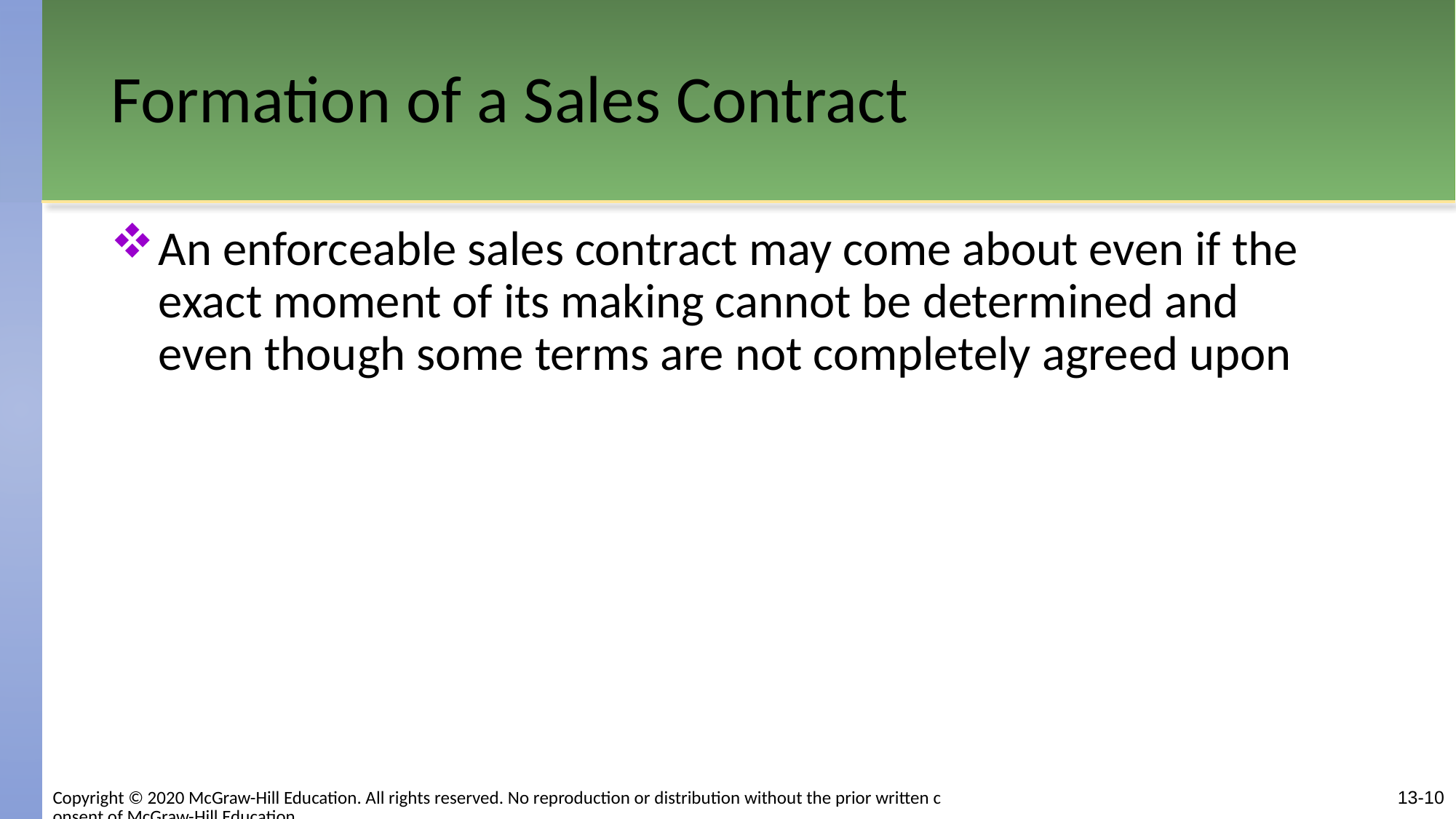

# Formation of a Sales Contract
An enforceable sales contract may come about even if the exact moment of its making cannot be determined and even though some terms are not completely agreed upon

Copyright © 2020 McGraw-Hill Education. All rights reserved. No reproduction or distribution without the prior written consent of McGraw-Hill Education.
13-10